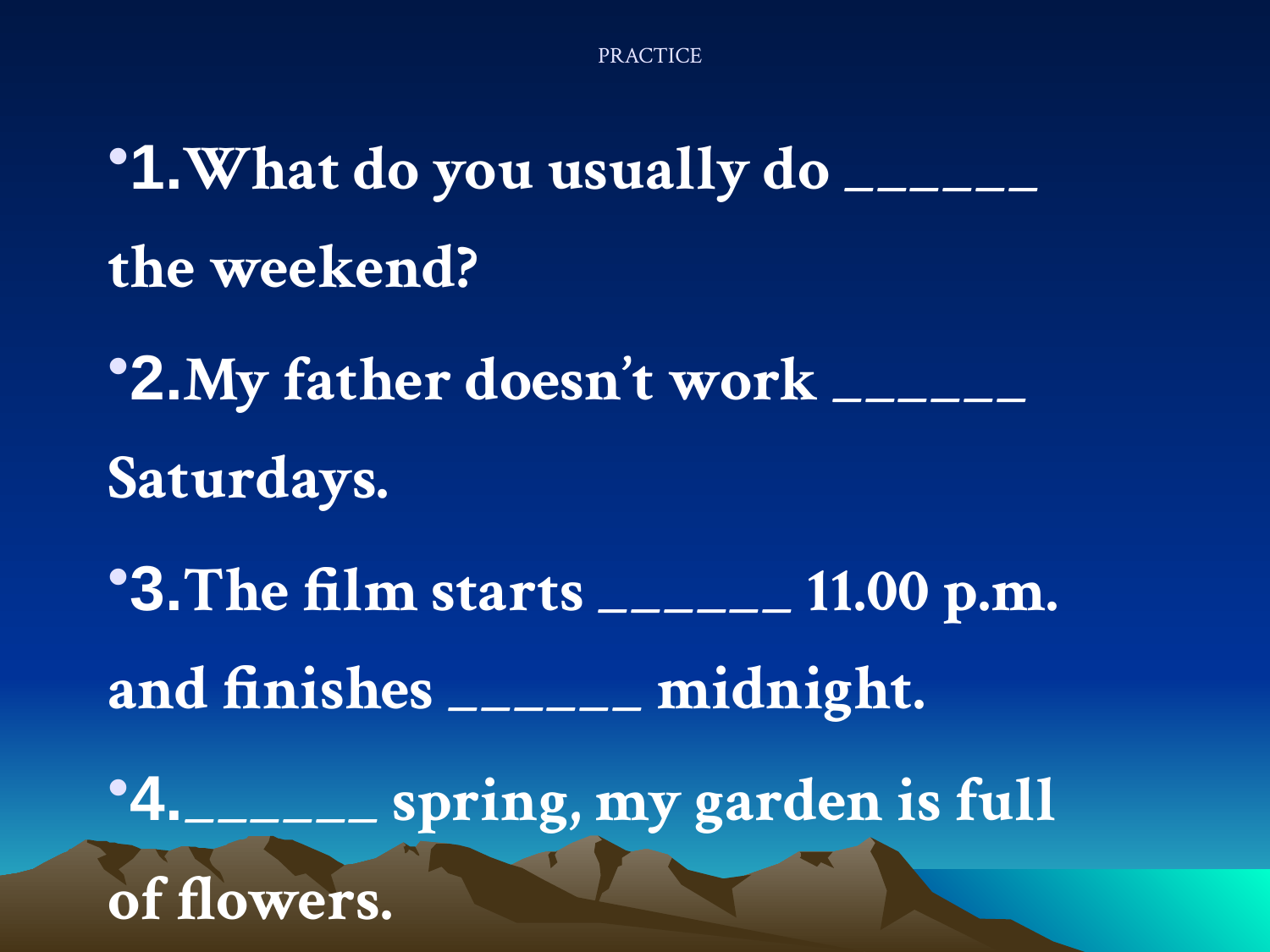

PRACTICE
1.What do you usually do ______ the weekend?
2.My father doesn’t work ______ Saturdays.
3.The film starts ______ 11.00 p.m. and finishes ______ midnight.
4.______ spring, my garden is full of flowers.
5.William Shakespeare was born ______ 1564.
6.My mum’s birthday is ______ the 5th of  May.
7.Our office is closed ______ August.
8.There are a lot of stars in the sky ______ night.
9.______ Christmas Day children usually receive a lot of presents.